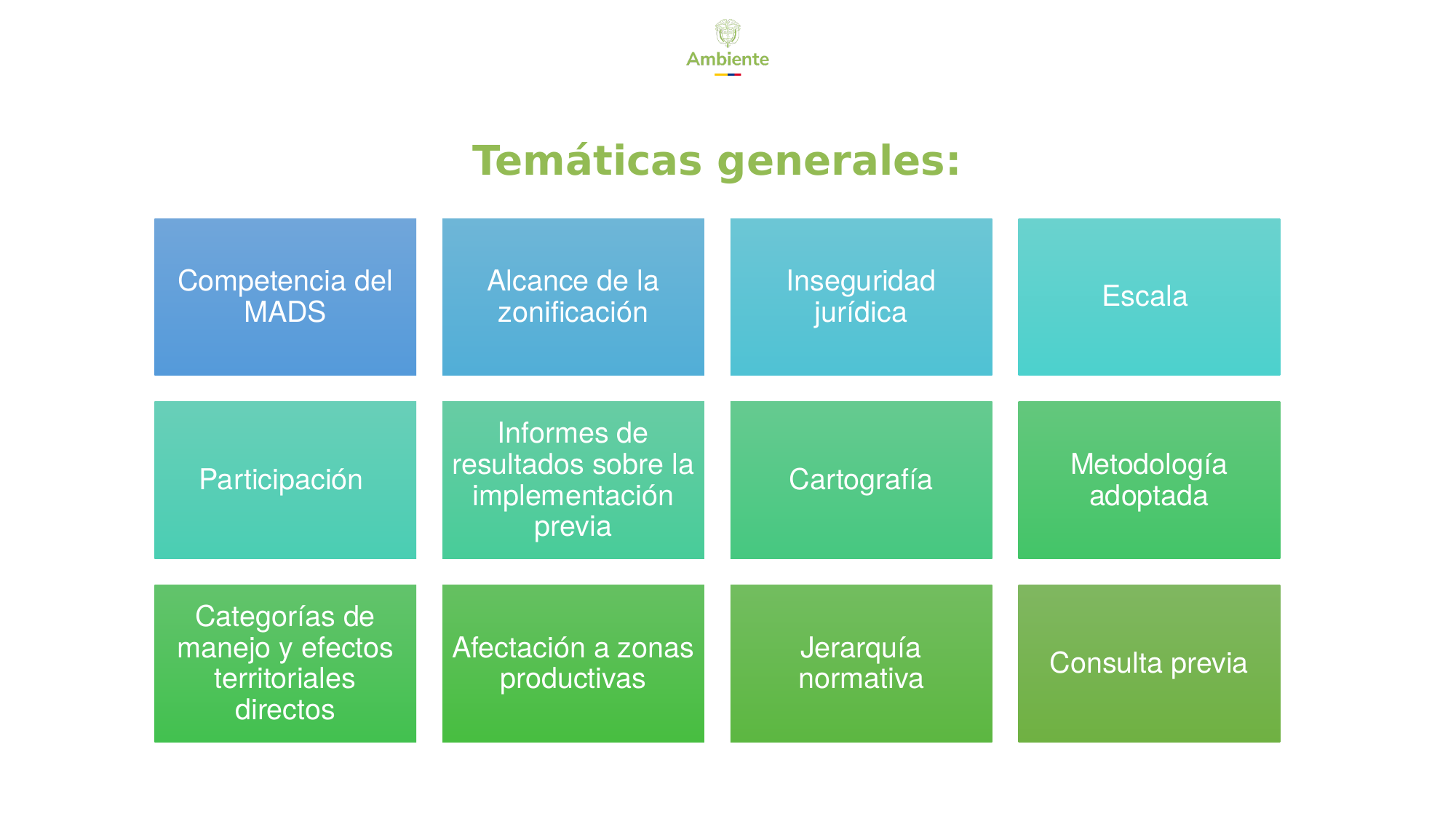

Temáticas generales:
Competencia del MADS
Alcance de la zonificación
Inseguridad jurídica

Escala

Participación
Informes de resultados sobre la implementación previa
Cartografía
Metodología adoptada
Categorías de manejo y efectos territoriales directos
Afectación a zonas productivas
Jerarquía normativa
Consulta previa